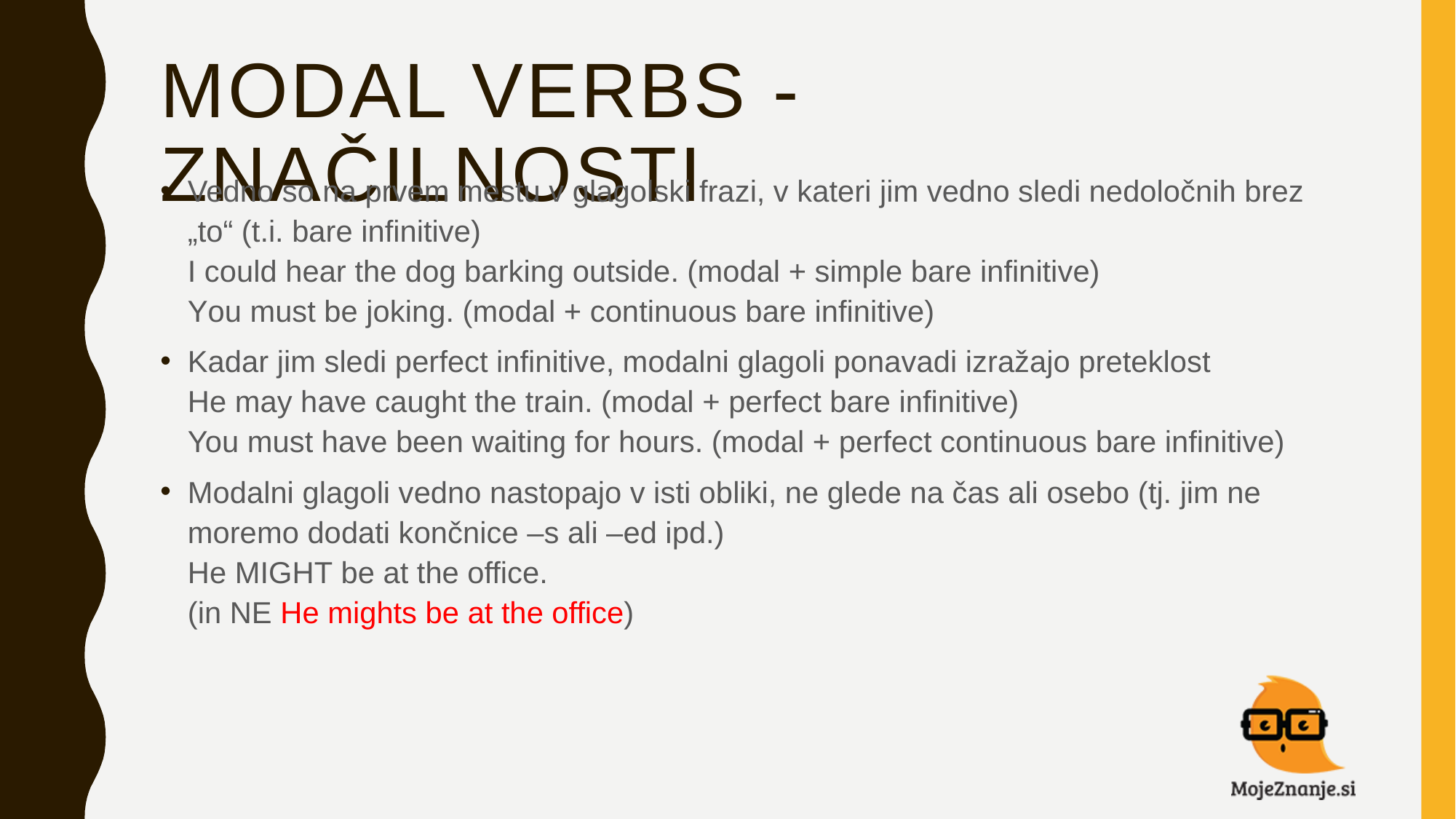

# MODAL VERBS - ZNAČILNOSTi
Vedno so na prvem mestu v glagolski frazi, v kateri jim vedno sledi nedoločnih brez „to“ (t.i. bare infinitive)
I could hear the dog barking outside. (modal + simple bare infinitive)
You must be joking. (modal + continuous bare infinitive)
Kadar jim sledi perfect infinitive, modalni glagoli ponavadi izražajo preteklost
He may have caught the train. (modal + perfect bare infinitive)
You must have been waiting for hours. (modal + perfect continuous bare infinitive)
Modalni glagoli vedno nastopajo v isti obliki, ne glede na čas ali osebo (tj. jim ne moremo dodati končnice –s ali –ed ipd.)
He MIGHT be at the office.
(in NE He mights be at the office)